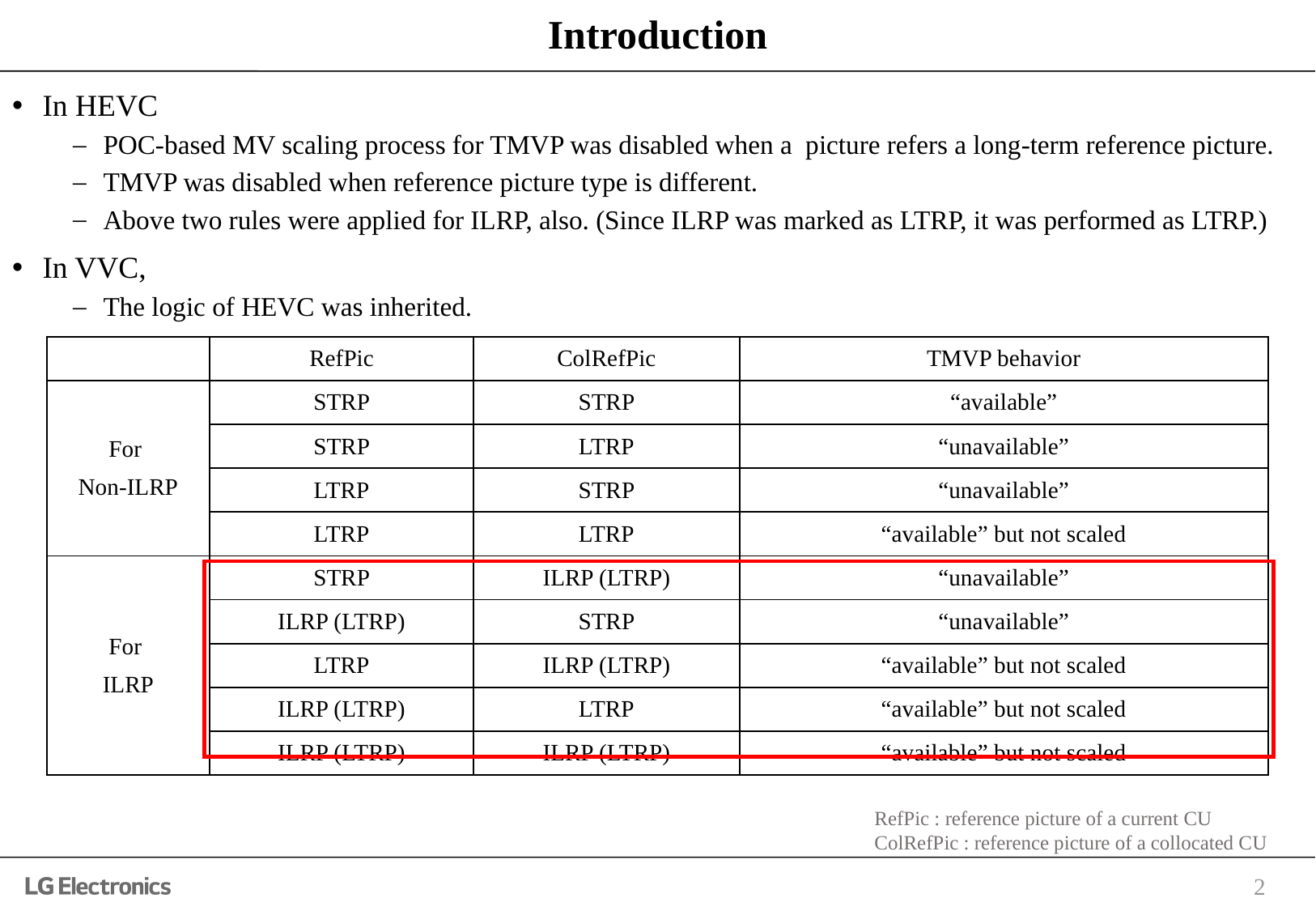

# Introduction
In HEVC
POC-based MV scaling process for TMVP was disabled when a  picture refers a long-term reference picture.
TMVP was disabled when reference picture type is different.
Above two rules were applied for ILRP, also. (Since ILRP was marked as LTRP, it was performed as LTRP.)
In VVC,
The logic of HEVC was inherited.

|  | RefPic | ColRefPic | TMVP behavior |
| --- | --- | --- | --- |
| For Non-ILRP | STRP | STRP | “available” |
|  | STRP | LTRP | “unavailable” |
|  | LTRP | STRP | “unavailable” |
|  | LTRP | LTRP | “available” but not scaled |
| For ILRP | STRP | ILRP (LTRP) | “unavailable” |
|  | ILRP (LTRP) | STRP | “unavailable” |
|  | LTRP | ILRP (LTRP) | “available” but not scaled |
|  | ILRP (LTRP) | LTRP | “available” but not scaled |
|  | ILRP (LTRP) | ILRP (LTRP) | “available” but not scaled |

RefPic : reference picture of a current CU
ColRefPic : reference picture of a collocated CU
2